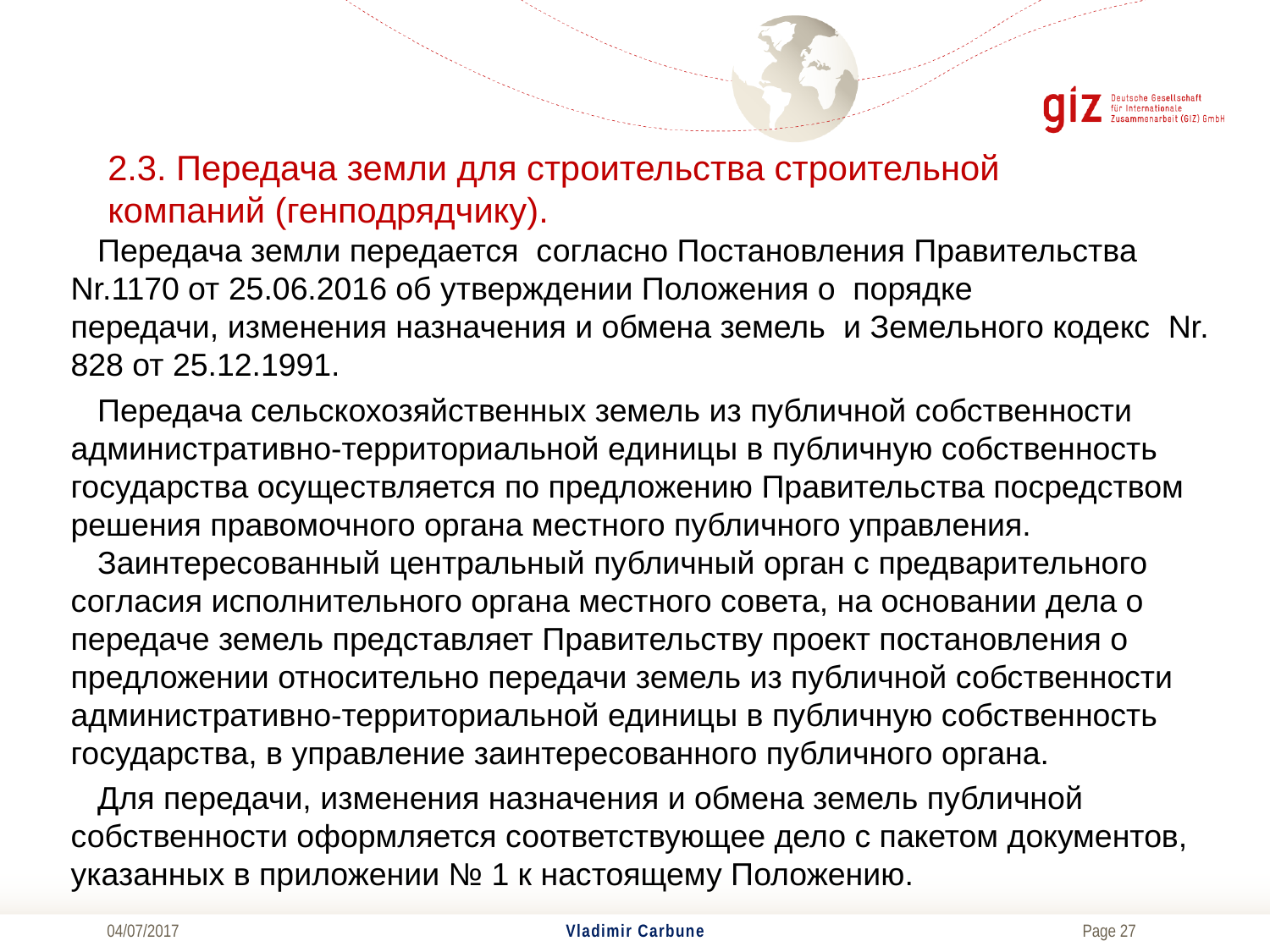

# 2.3. Передача земли для строительства строительной компаний (генподрядчику).
   Передача земли передается  согласно Постановления Правительства Nr.1170 от 25.06.2016 об утверждении Положения о  порядке передачи, изменения назначения и обмена земель  и Земельного кодекс  Nr. 828 от 25.12.1991.
   Передача сельскохозяйственных земель из публичной собственности административно-территориальной единицы в публичную собственность государства осуществляется по предложению Правительства посредством решения правомочного органа местного публичного управления.
   Заинтересованный центральный публичный орган с предварительного согласия исполнительного органа местного совета, на основании дела о передаче земель представляет Правительству проект постановления о предложении относительно передачи земель из публичной собственности административно-территориальной единицы в публичную собственность государства, в управление заинтересованного публичного органа.
   Для передачи, изменения назначения и обмена земель публичной собственности оформляется соответствующее дело с пакетом документов, указанных в приложении № 1 к настоящему Положению.
04/07/2017
Vladimir Carbune